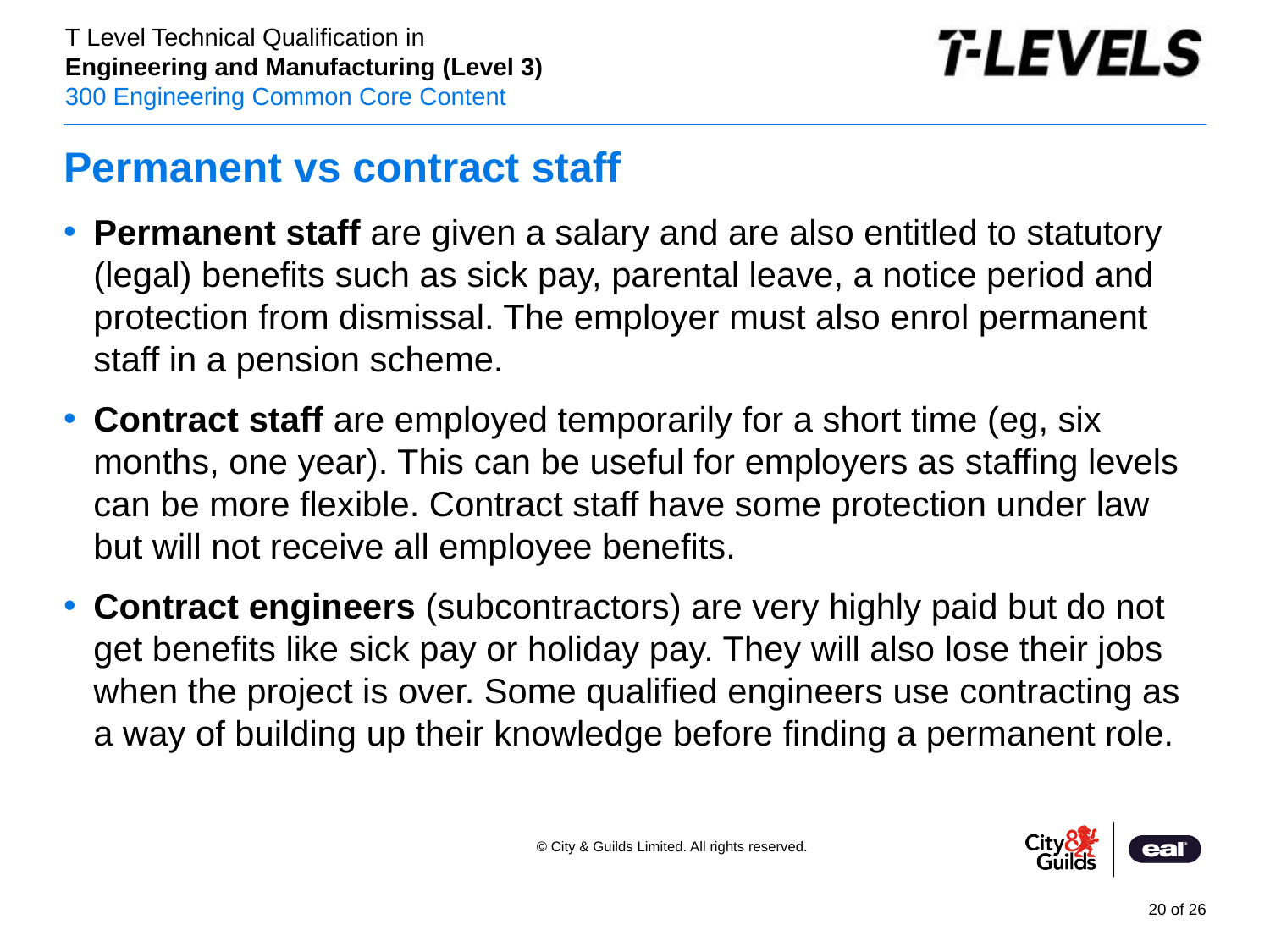

# Permanent vs contract staff
Permanent staff are given a salary and are also entitled to statutory (legal) benefits such as sick pay, parental leave, a notice period and protection from dismissal. The employer must also enrol permanent staff in a pension scheme.
Contract staff are employed temporarily for a short time (eg, six months, one year). This can be useful for employers as staffing levels can be more flexible. Contract staff have some protection under law but will not receive all employee benefits.
Contract engineers (subcontractors) are very highly paid but do not get benefits like sick pay or holiday pay. They will also lose their jobs when the project is over. Some qualified engineers use contracting as a way of building up their knowledge before finding a permanent role.